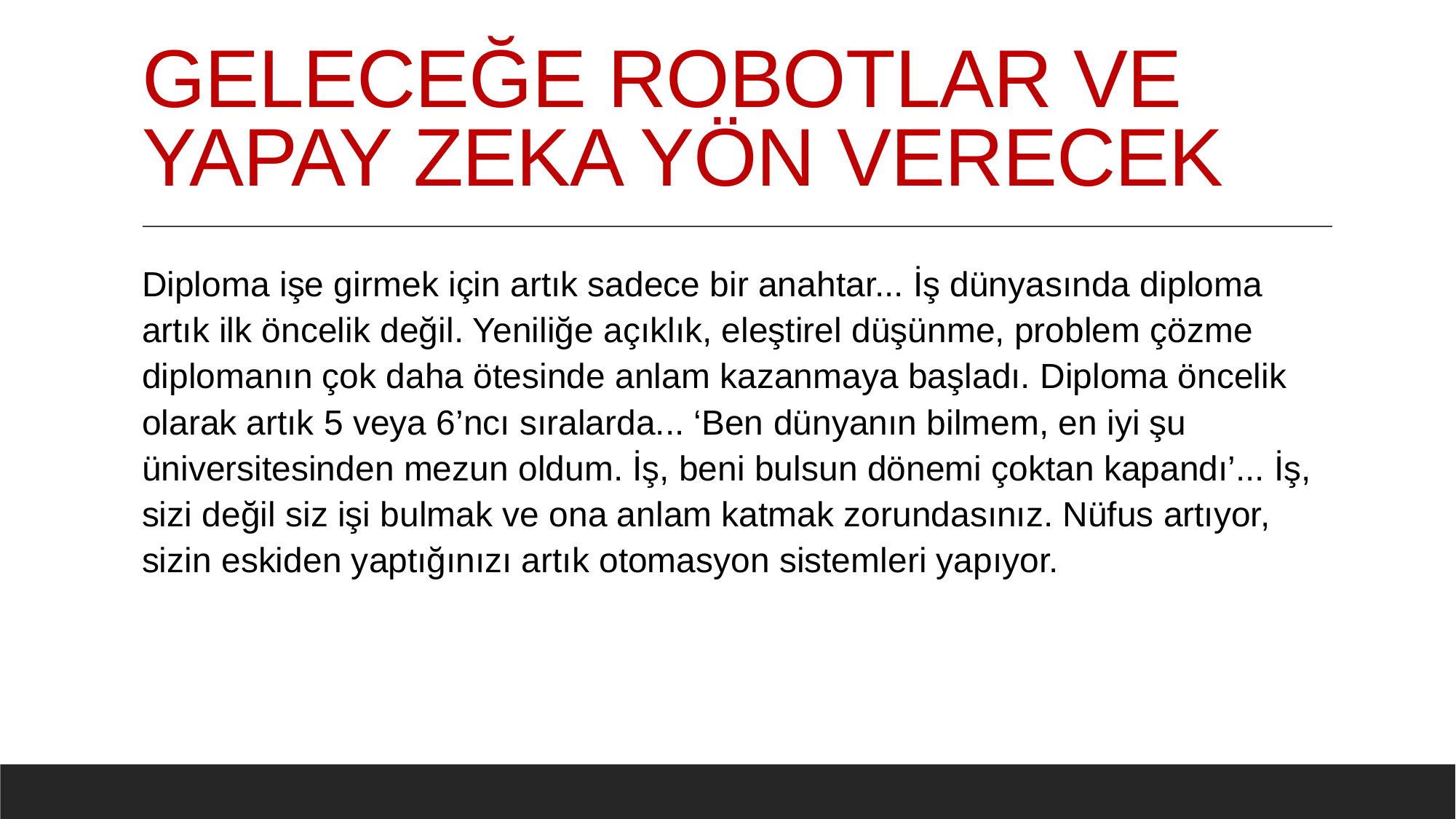

# GELECEĞE ROBOTLAR VE YAPAY ZEKA YÖN VERECEK
Diploma işe girmek için artık sadece bir anahtar... İş dünyasında diploma artık ilk öncelik değil. Yeniliğe açıklık, eleştirel düşünme, problem çözme diplomanın çok daha ötesinde anlam kazanmaya başladı. Diploma öncelik olarak artık 5 veya 6’ncı sıralarda... ‘Ben dünyanın bilmem, en iyi şu üniversitesinden mezun oldum. İş, beni bulsun dönemi çoktan kapandı’... İş, sizi değil siz işi bulmak ve ona anlam katmak zorundasınız. Nüfus artıyor, sizin eskiden yaptığınızı artık otomasyon sistemleri yapıyor.